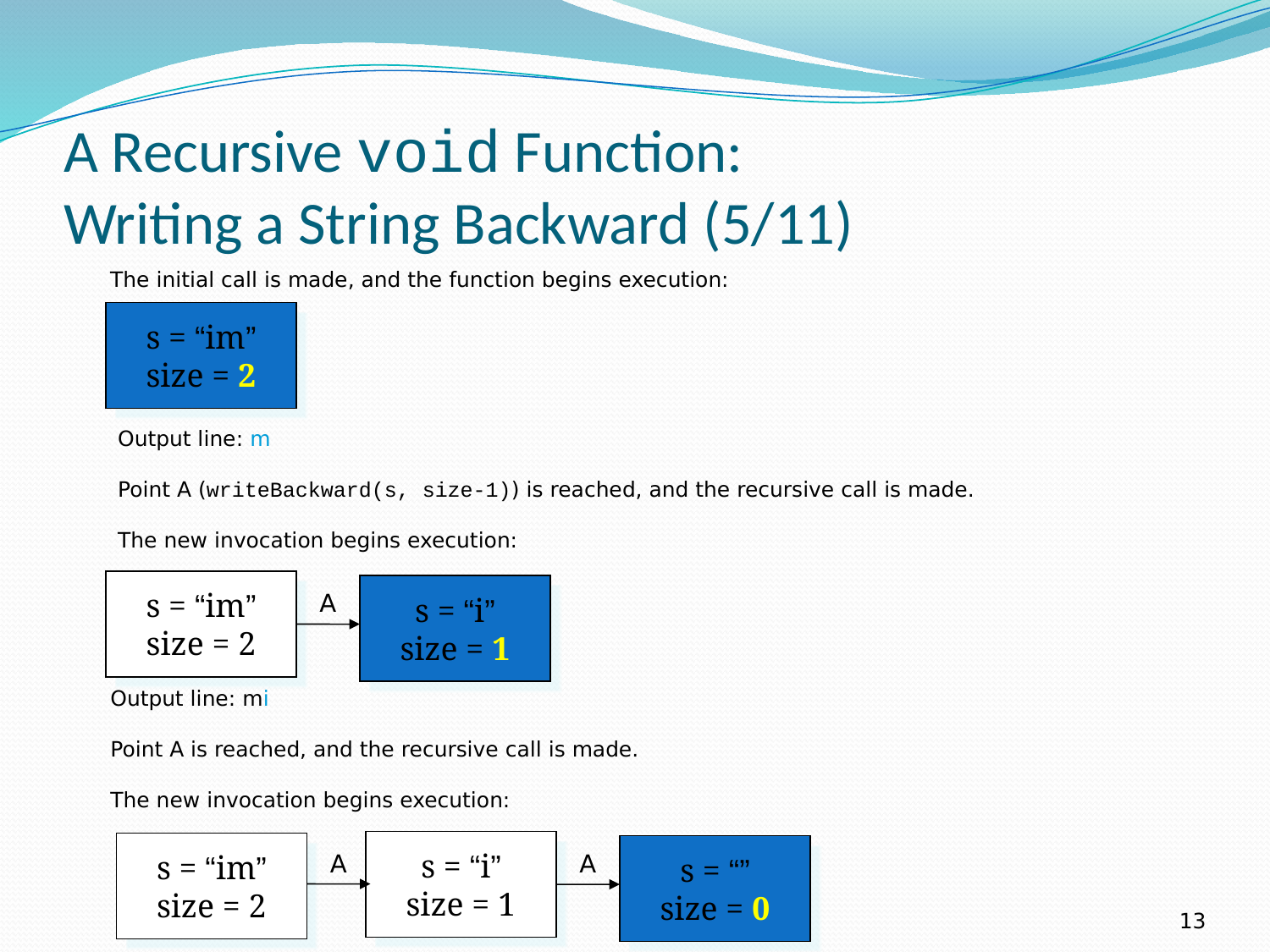

# A Recursive void Function: Writing a String Backward (5/11)
The initial call is made, and the function begins execution:
s = “im”
size = 2
Output line: m

Point A (writeBackward(s, size-1)) is reached, and the recursive call is made.

The new invocation begins execution:
s = “im”
size = 2
s = “i”
size = 1
A

Output line: mi

Point A is reached, and the recursive call is made.

The new invocation begins execution:
s = “i”
size = 1
s = “im”
size = 2
s = “”
size = 0
A
A
13